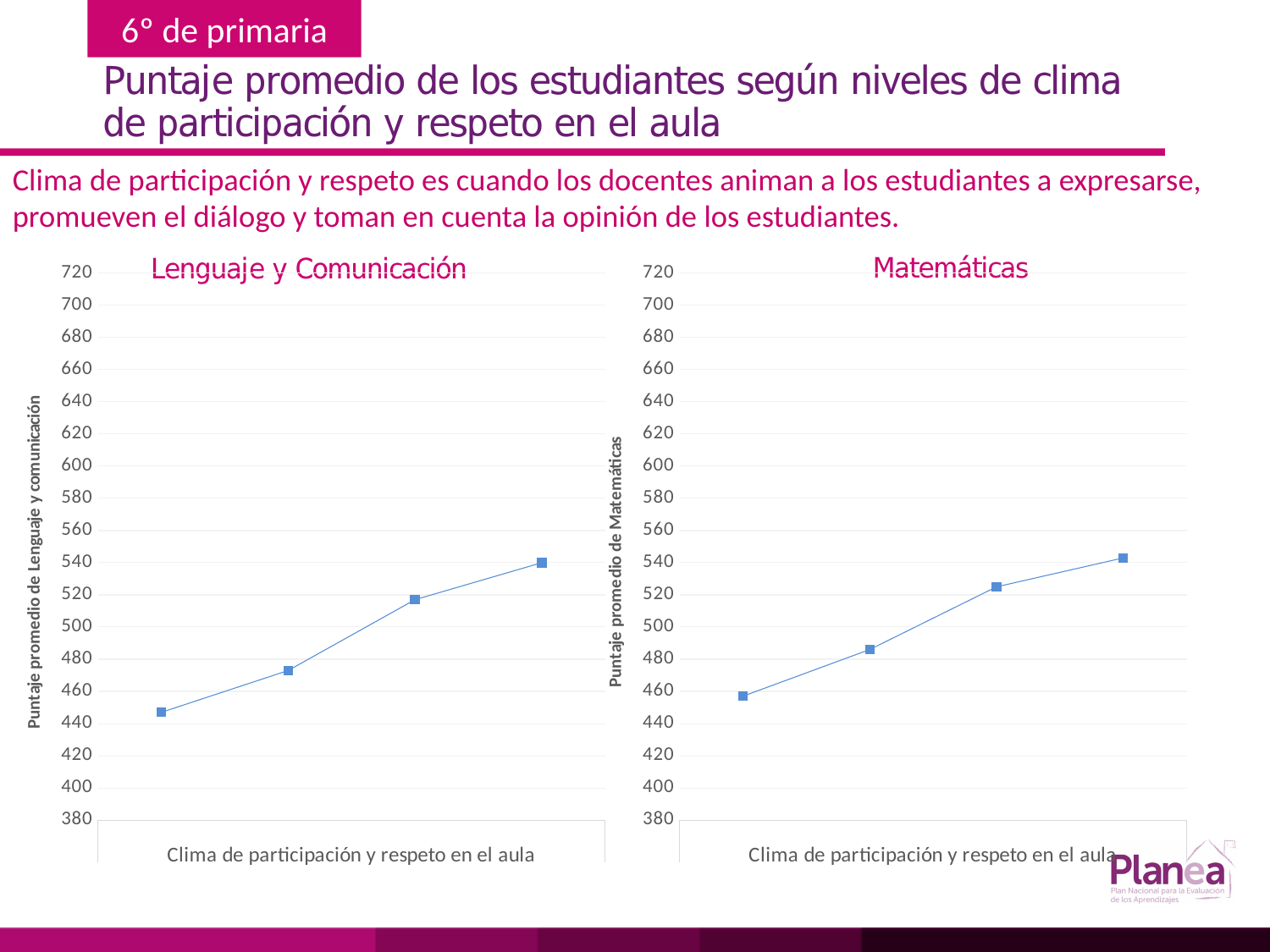

# Puntaje promedio de los estudiantes según niveles de clima de participación y respeto en el aula

Clima de participación y respeto es cuando los docentes animan a los estudiantes a expresarse, promueven el diálogo y toman en cuenta la opinión de los estudiantes.
Matemáticas

### Chart

| Category |  |
|---|---|
|   | 447.0 |
|   | 473.0 |
|   | 517.0 |
|   | 540.0 |

### Chart

| Category |  |
|---|---|
|   | 457.0 |
|   | 486.0 |
|   | 525.0 |
|   | 543.0 |
Lenguaje y Comunicación